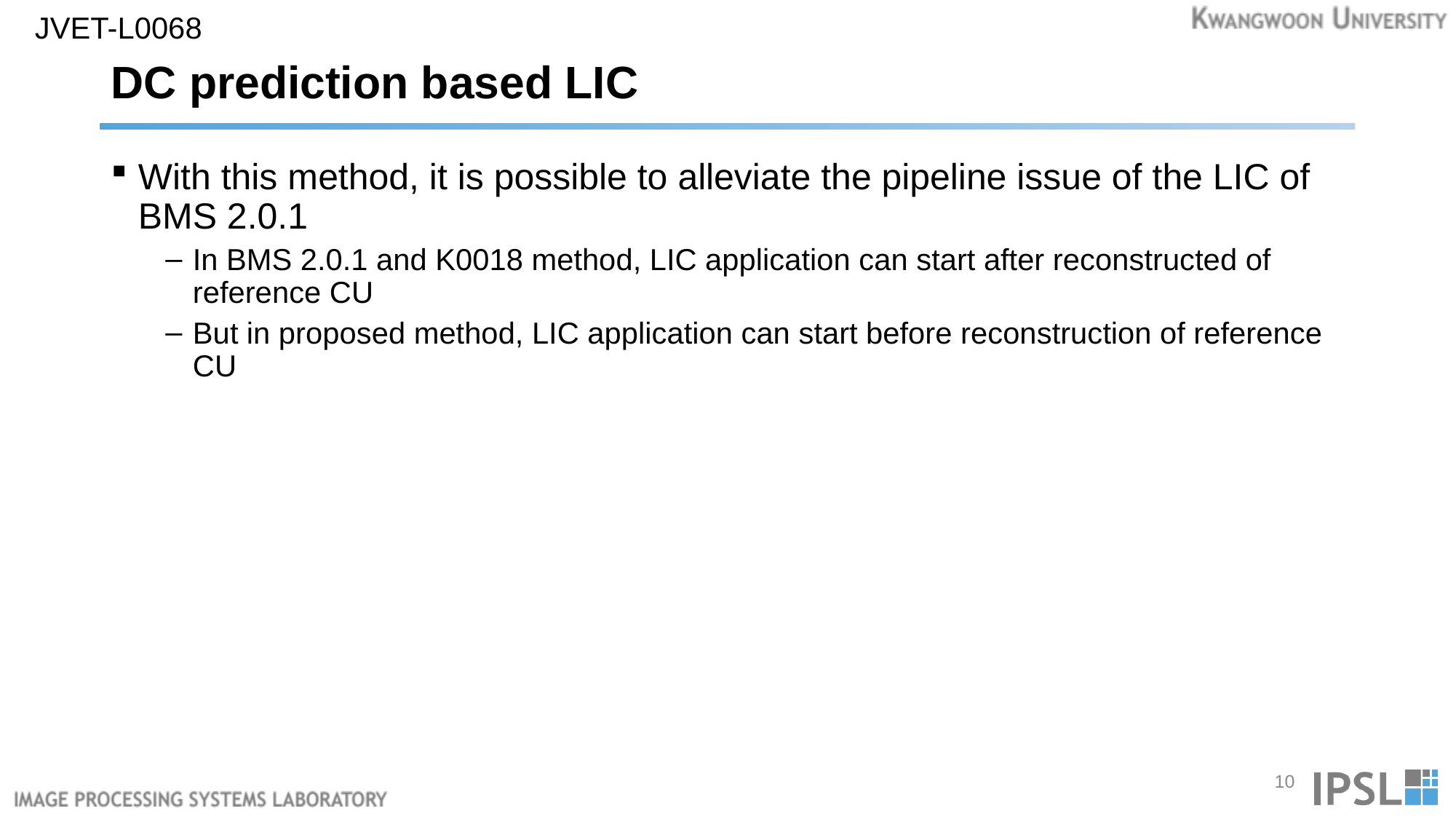

# DC prediction based LIC
With this method, it is possible to alleviate the pipeline issue of the LIC of BMS 2.0.1
In BMS 2.0.1 and K0018 method, LIC application can start after reconstructed of reference CU
But in proposed method, LIC application can start before reconstruction of reference CU
10